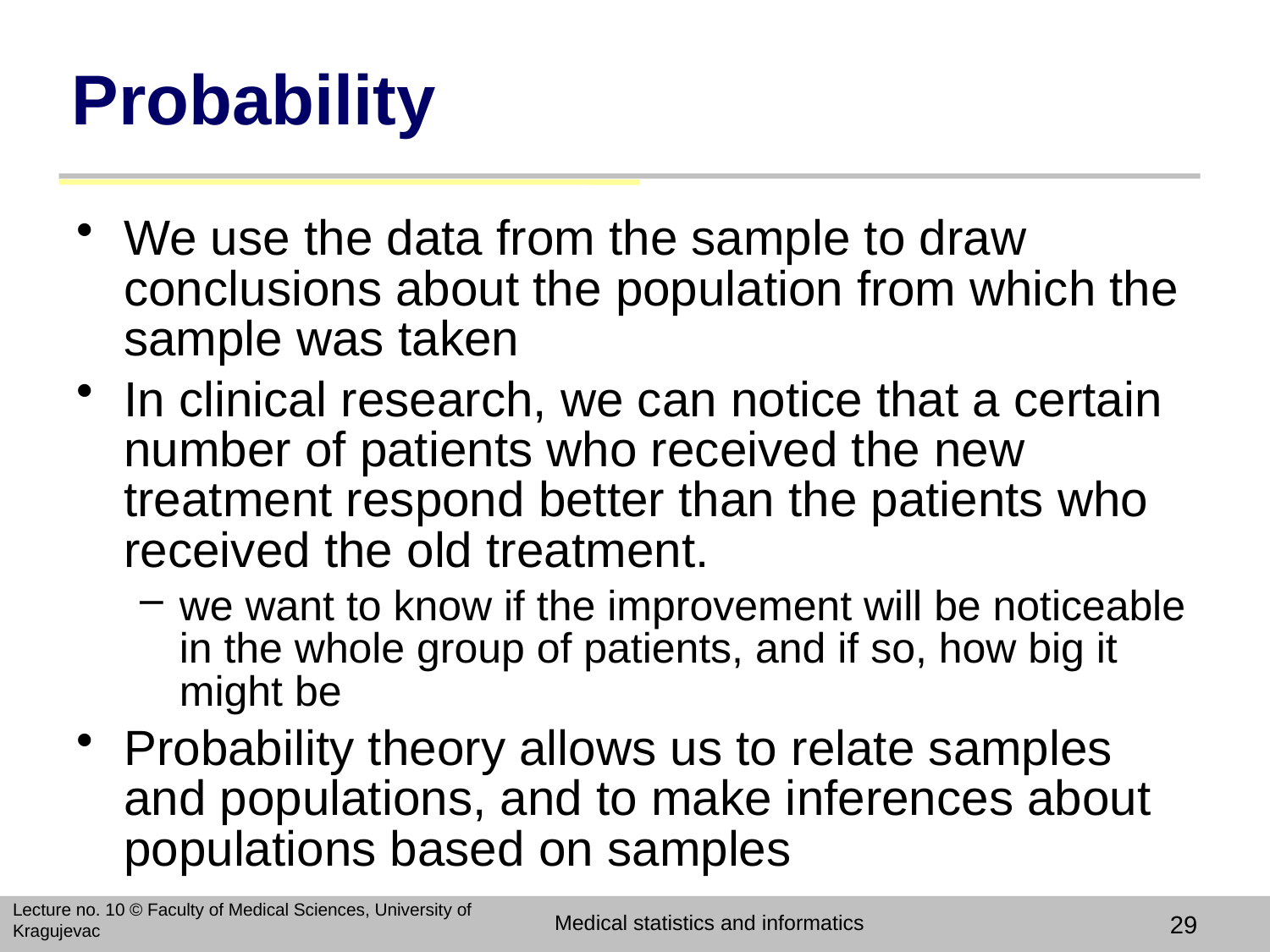

# Probability
We use the data from the sample to draw conclusions about the population from which the sample was taken
In clinical research, we can notice that a certain number of patients who received the new treatment respond better than the patients who received the old treatment.
we want to know if the improvement will be noticeable in the whole group of patients, and if so, how big it might be
Probability theory allows us to relate samples and populations, and to make inferences about populations based on samples
Lecture no. 10 © Faculty of Medical Sciences, University of Kragujevac
Medical statistics and informatics
29